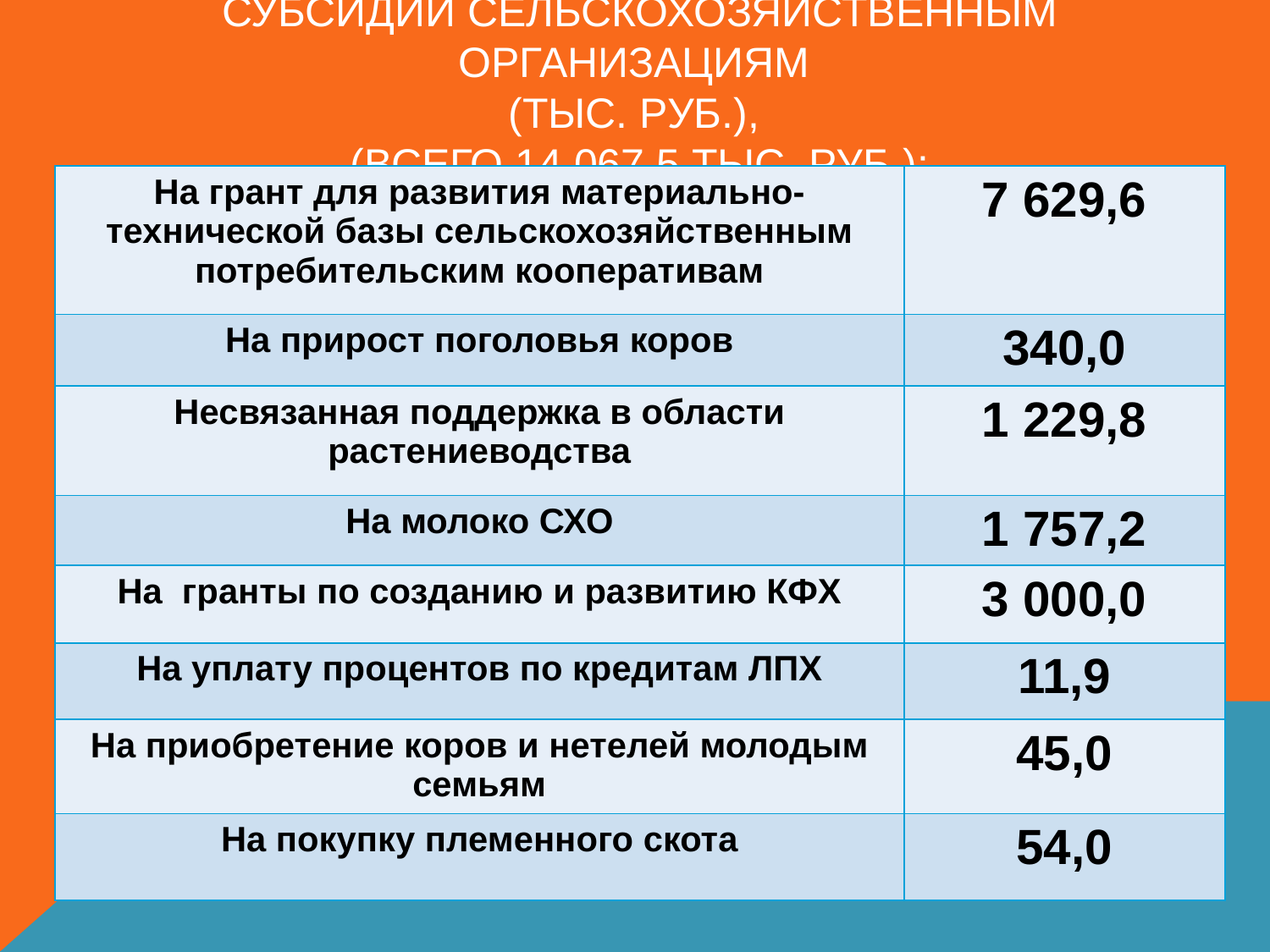

# Субсидии сельскохозяйственным организациям (тыс. руб.), (всего 14 067,5 тыс. РУБ.):
| На грант для развития материально-технической базы сельскохозяйственным потребительским кооперативам | 7 629,6 |
| --- | --- |
| На прирост поголовья коров | 340,0 |
| Несвязанная поддержка в области растениеводства | 1 229,8 |
| На молоко СХО | 1 757,2 |
| На гранты по созданию и развитию КФХ | 3 000,0 |
| На уплату процентов по кредитам ЛПХ | 11,9 |
| На приобретение коров и нетелей молодым семьям | 45,0 |
| На покупку племенного скота | 54,0 |